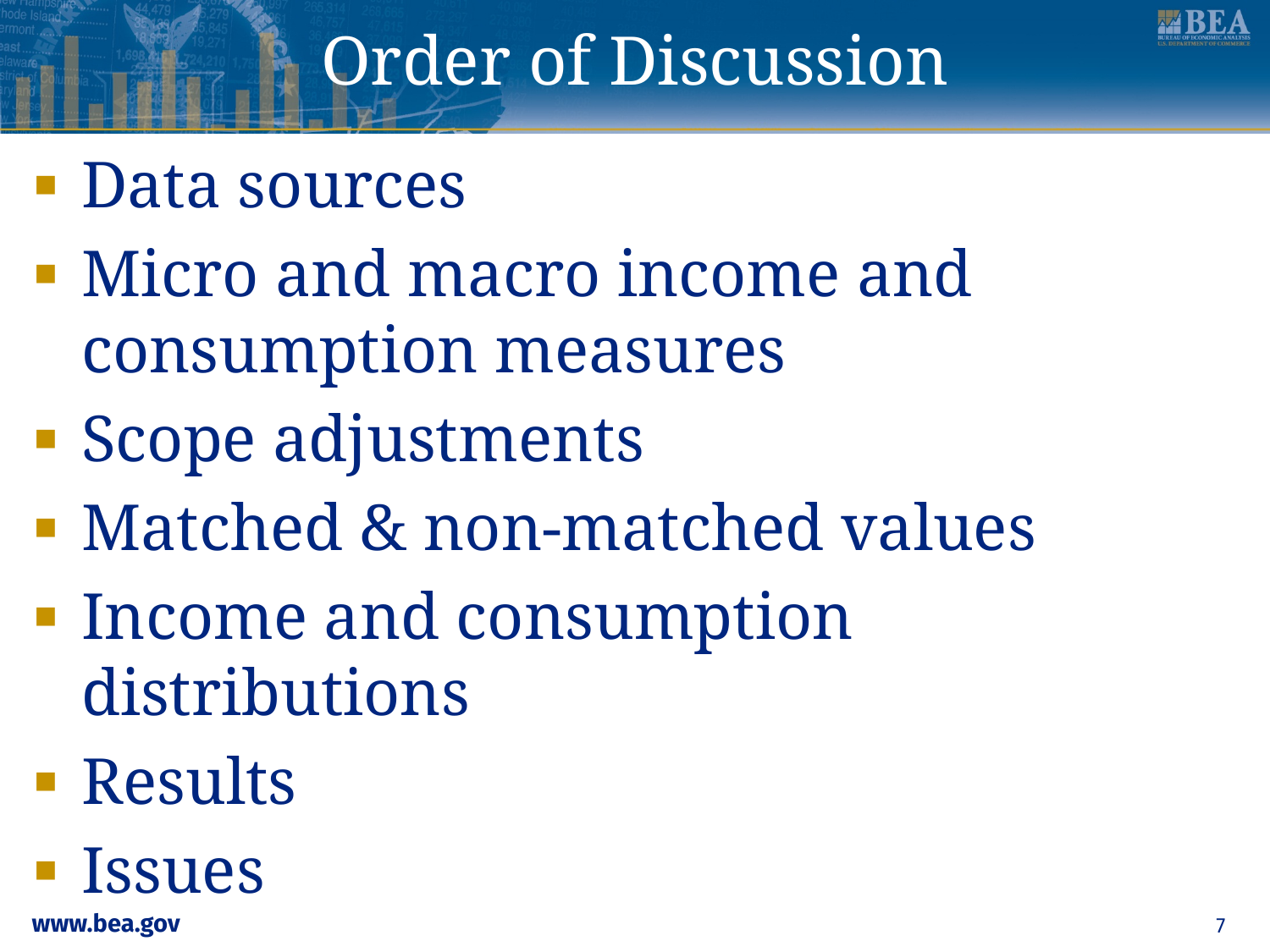

# Order of Discussion
Data sources
Micro and macro income and consumption measures
Scope adjustments
Matched & non-matched values
Income and consumption distributions
Results
Issues
7